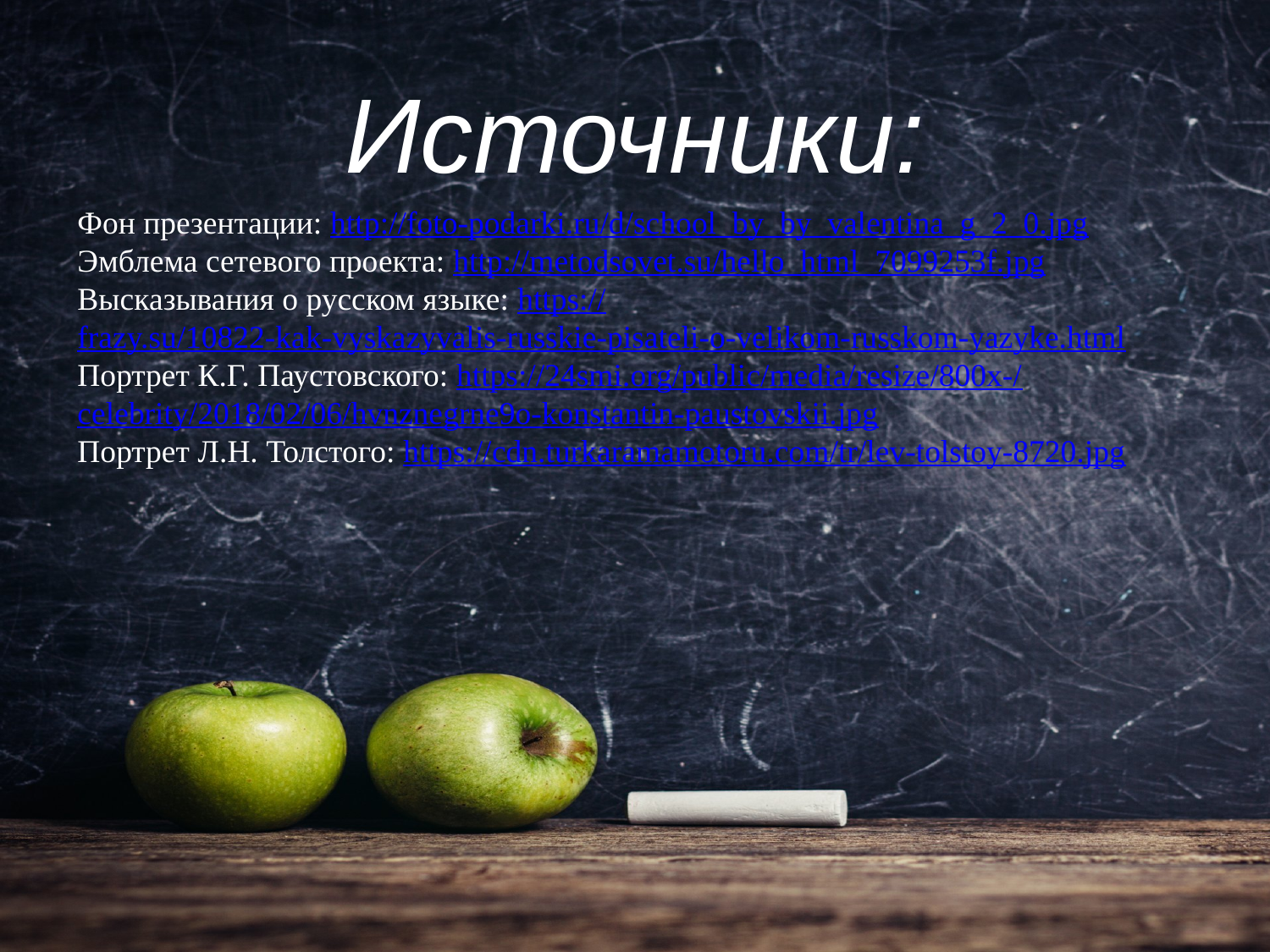

# Источники:
Фон презентации: http://foto-podarki.ru/d/school_by_by_valentina_g_2_0.jpg
Эмблема сетевого проекта: http://metodsovet.su/hello_html_7099253f.jpg
Высказывания о русском языке: https://frazy.su/10822-kak-vyskazyvalis-russkie-pisateli-o-velikom-russkom-yazyke.html
Портрет К.Г. Паустовского: https://24smi.org/public/media/resize/800x-/celebrity/2018/02/06/hvnznegrne9o-konstantin-paustovskii.jpg
Портрет Л.Н. Толстого: https://cdn.turkaramamotoru.com/tr/lev-tolstoy-8720.jpg